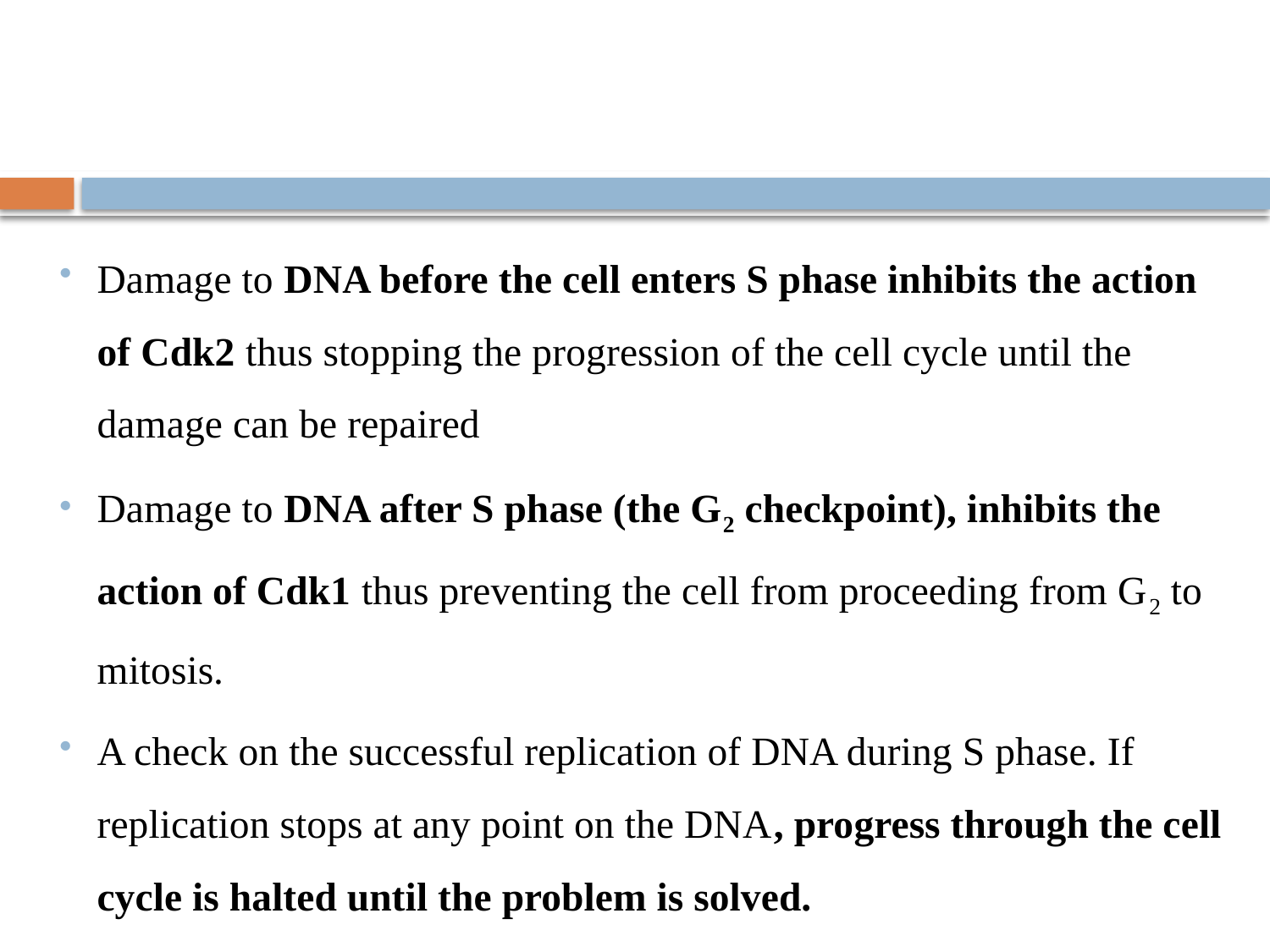

#
Damage to DNA before the cell enters S phase inhibits the action of Cdk2 thus stopping the progression of the cell cycle until the damage can be repaired
Damage to DNA after S phase (the G2 checkpoint), inhibits the action of Cdk1 thus preventing the cell from proceeding from G2 to mitosis.
A check on the successful replication of DNA during S phase. If replication stops at any point on the DNA, progress through the cell cycle is halted until the problem is solved.